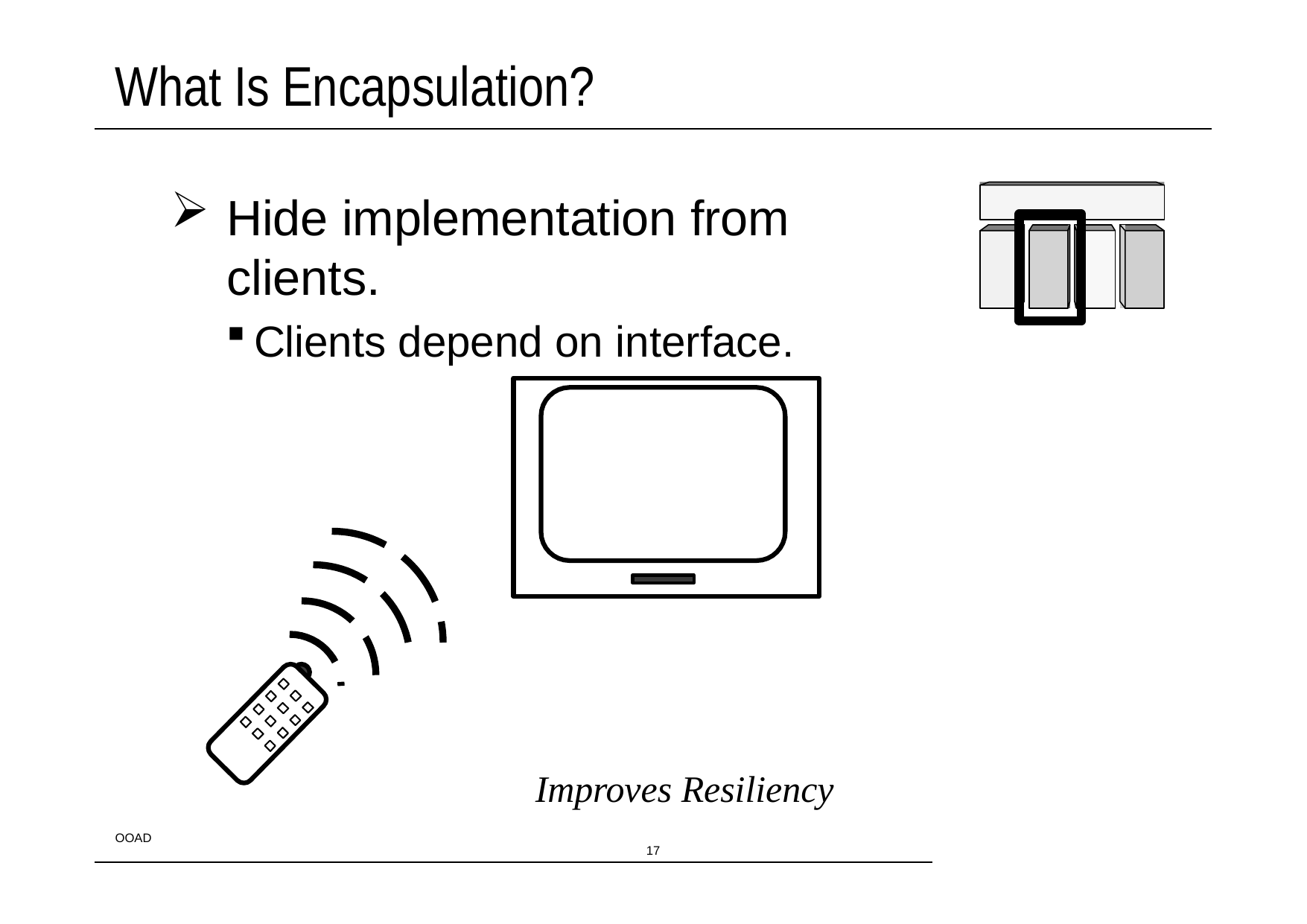

# What Is Encapsulation?

Hide implementation from clients.
Clients depend on interface.

Improves Resiliency
OOAD
17